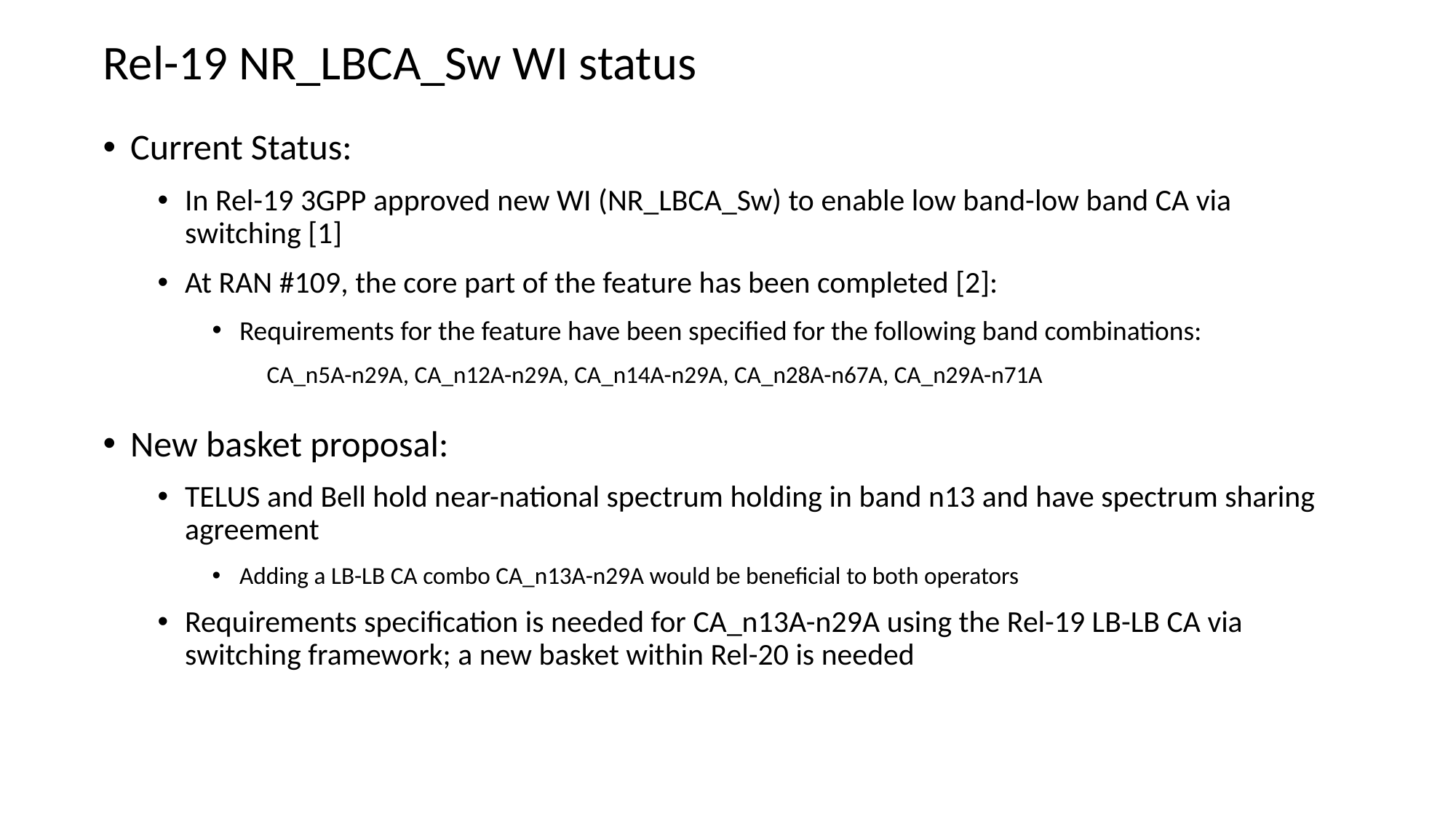

# Rel-19 NR_LBCA_Sw WI status
Current Status:
In Rel-19 3GPP approved new WI (NR_LBCA_Sw) to enable low band-low band CA via switching [1]
At RAN #109, the core part of the feature has been completed [2]:
Requirements for the feature have been specified for the following band combinations:
CA_n5A-n29A, CA_n12A-n29A, CA_n14A-n29A, CA_n28A-n67A, CA_n29A-n71A
New basket proposal:
TELUS and Bell hold near-national spectrum holding in band n13 and have spectrum sharing agreement
Adding a LB-LB CA combo CA_n13A-n29A would be beneficial to both operators
Requirements specification is needed for CA_n13A-n29A using the Rel-19 LB-LB CA via switching framework; a new basket within Rel-20 is needed